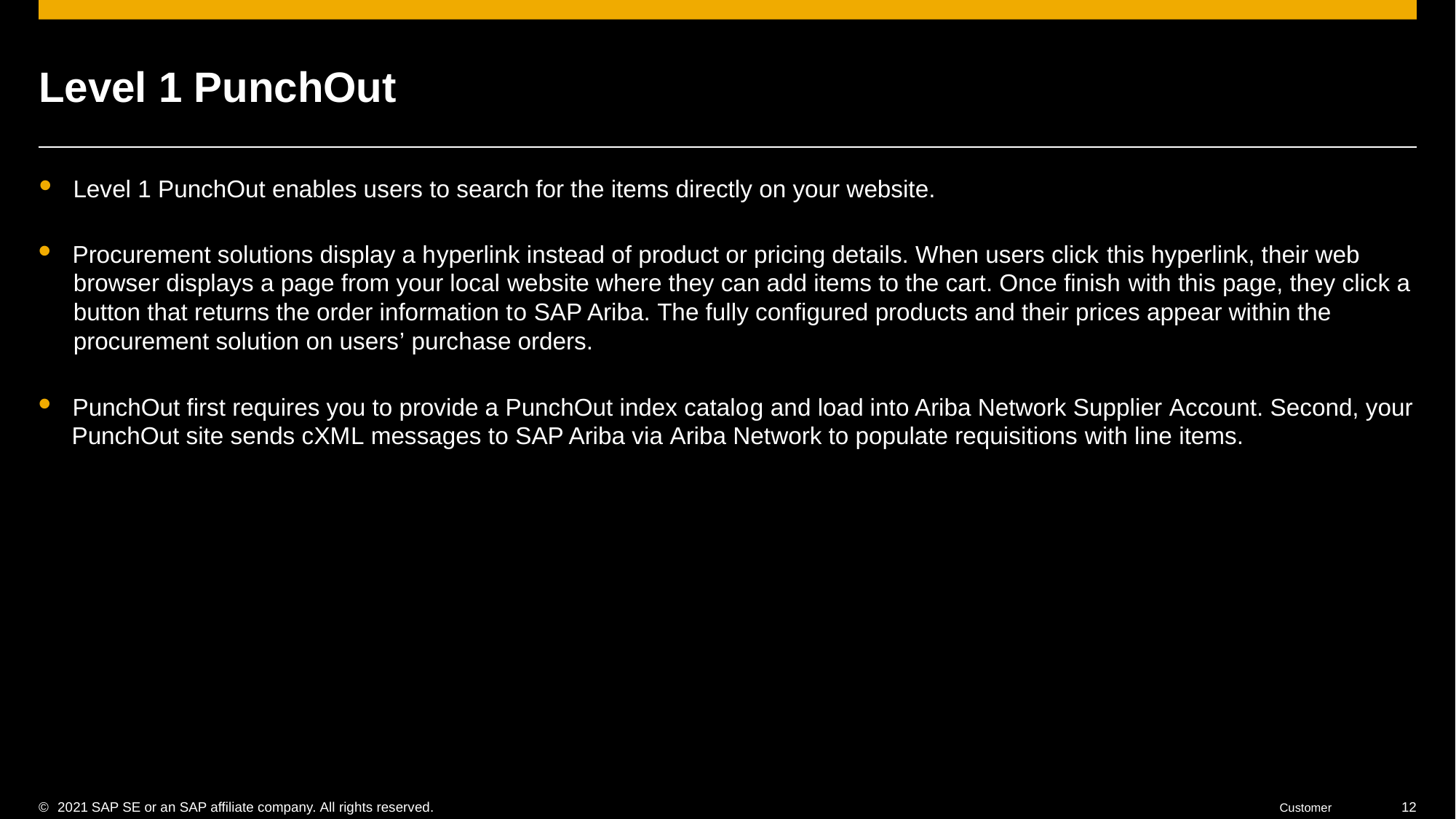

Level 1 PunchOut

•Level 1 PunchOut enables users to search for the items directly on your website.
•Procurement solutions display a hyperlink instead of product or pricing details. When users click this hyperlink, their web
browser displays a page from your local website where they can add items to the cart. Once finish with this page, they clicka
button that returns the order information toSAPAriba. The fully configured products and their prices appear within the
procurement solution on users’ purchase orders.
•PunchOut first requires you to provide a PunchOut index catalogandload intoAriba Network Supplier Account. Second, your
PunchOut site sends cXML messages toSAPAriba via Ariba Network to populate requisitions with line items.
©	2021SAP SE or an SAP affiliate company. All rights reserved.	Customer	12